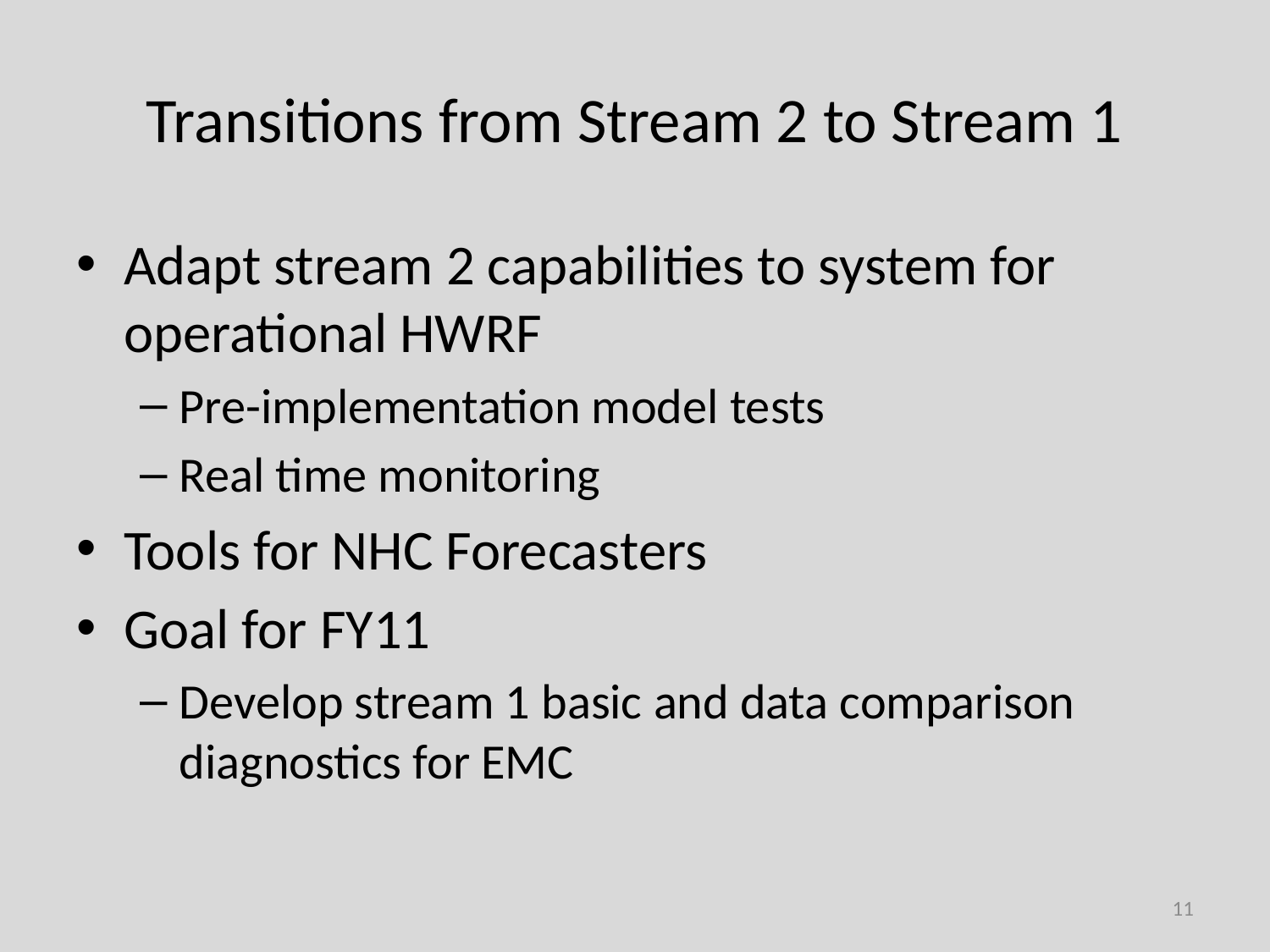

# Transitions from Stream 2 to Stream 1
Adapt stream 2 capabilities to system for operational HWRF
Pre-implementation model tests
Real time monitoring
Tools for NHC Forecasters
Goal for FY11
Develop stream 1 basic and data comparison diagnostics for EMC

11